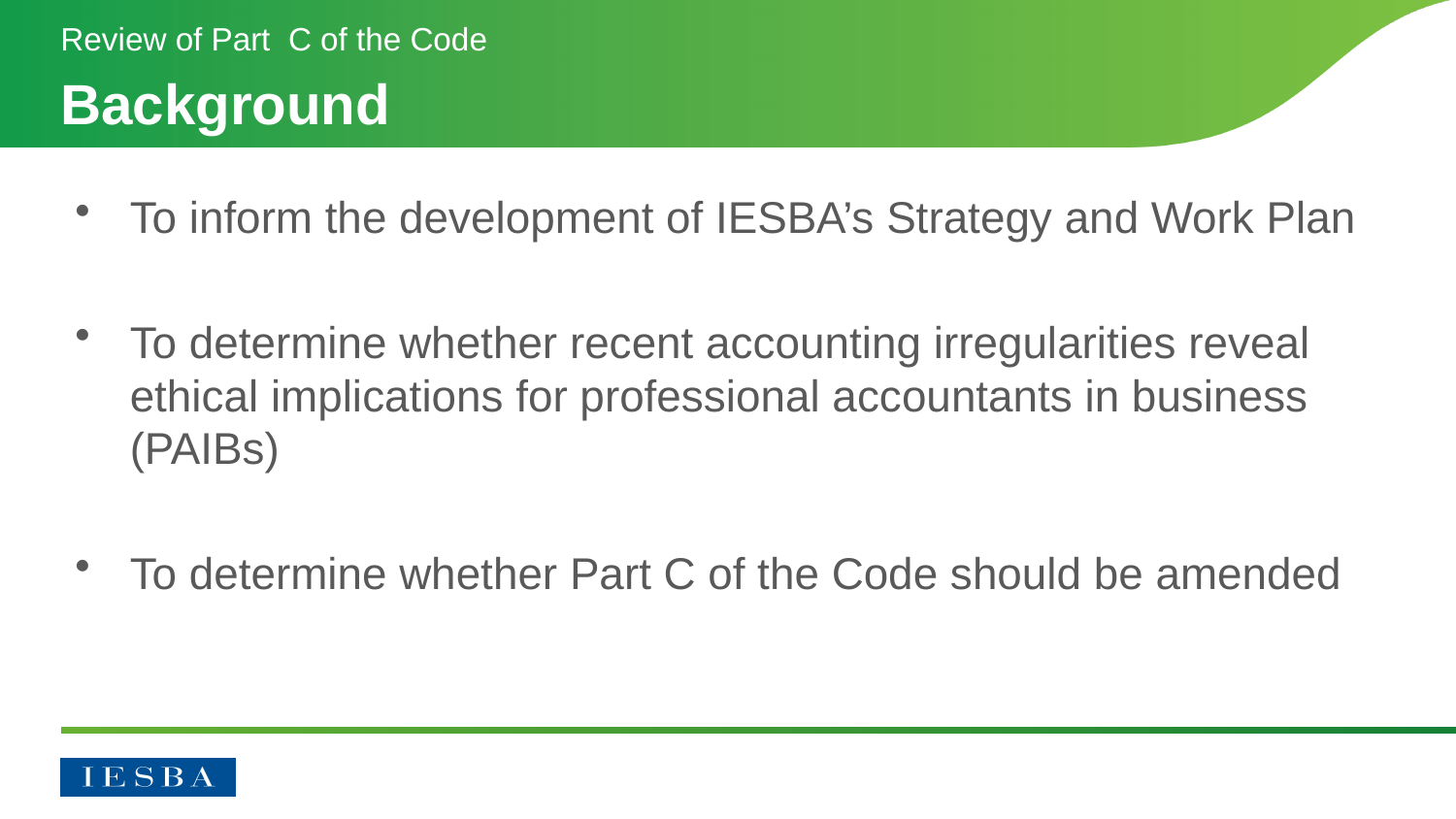

Review of Part  C of the Code

# Background
To inform the development of IESBA’s Strategy and Work Plan

To determine whether recent accounting irregularities reveal ethical implications for professional accountants in business (PAIBs)

To determine whether Part C of the Code should be amended